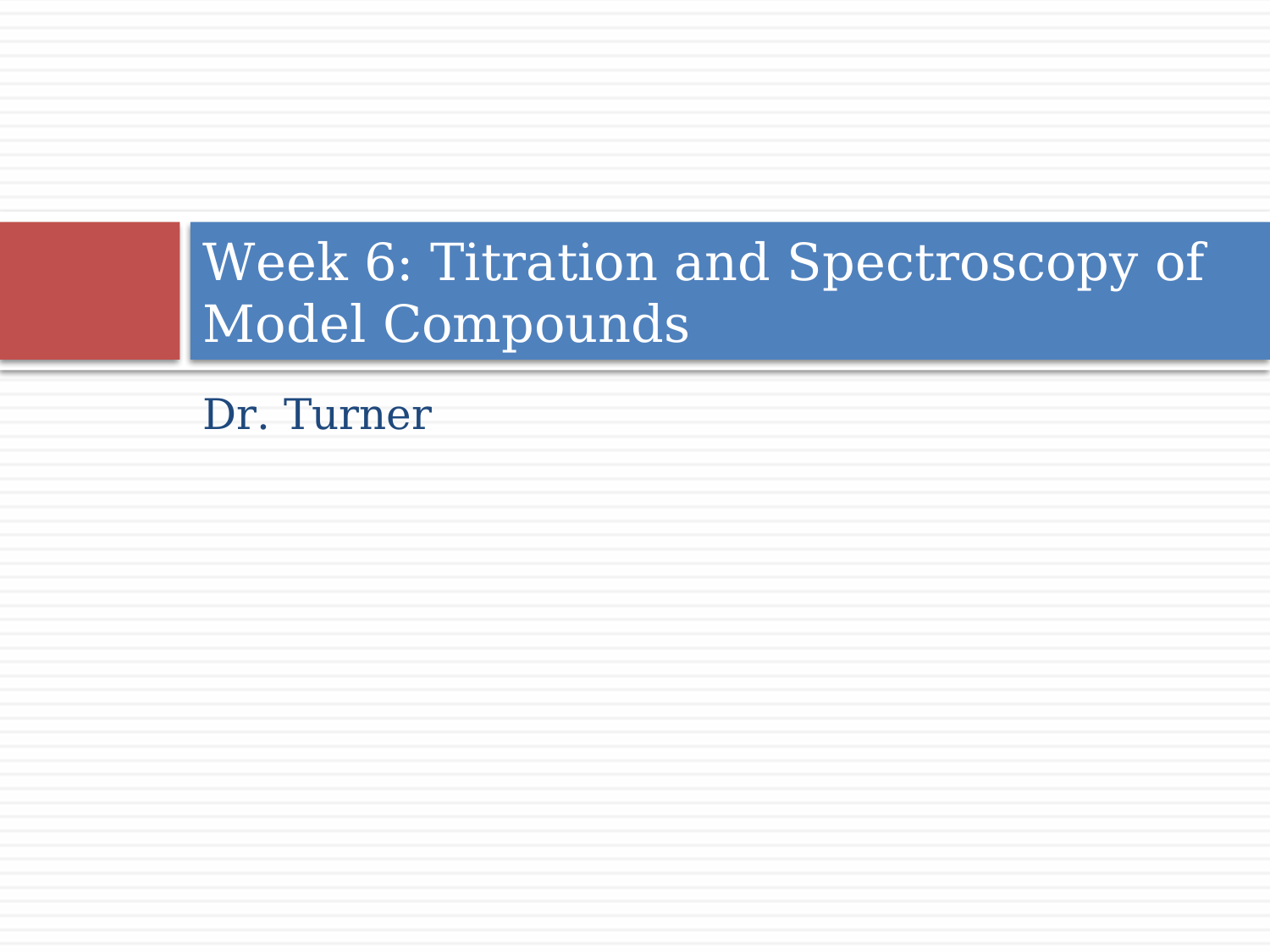

# Week 6: Titration and Spectroscopy of Model Compounds
Dr. Turner